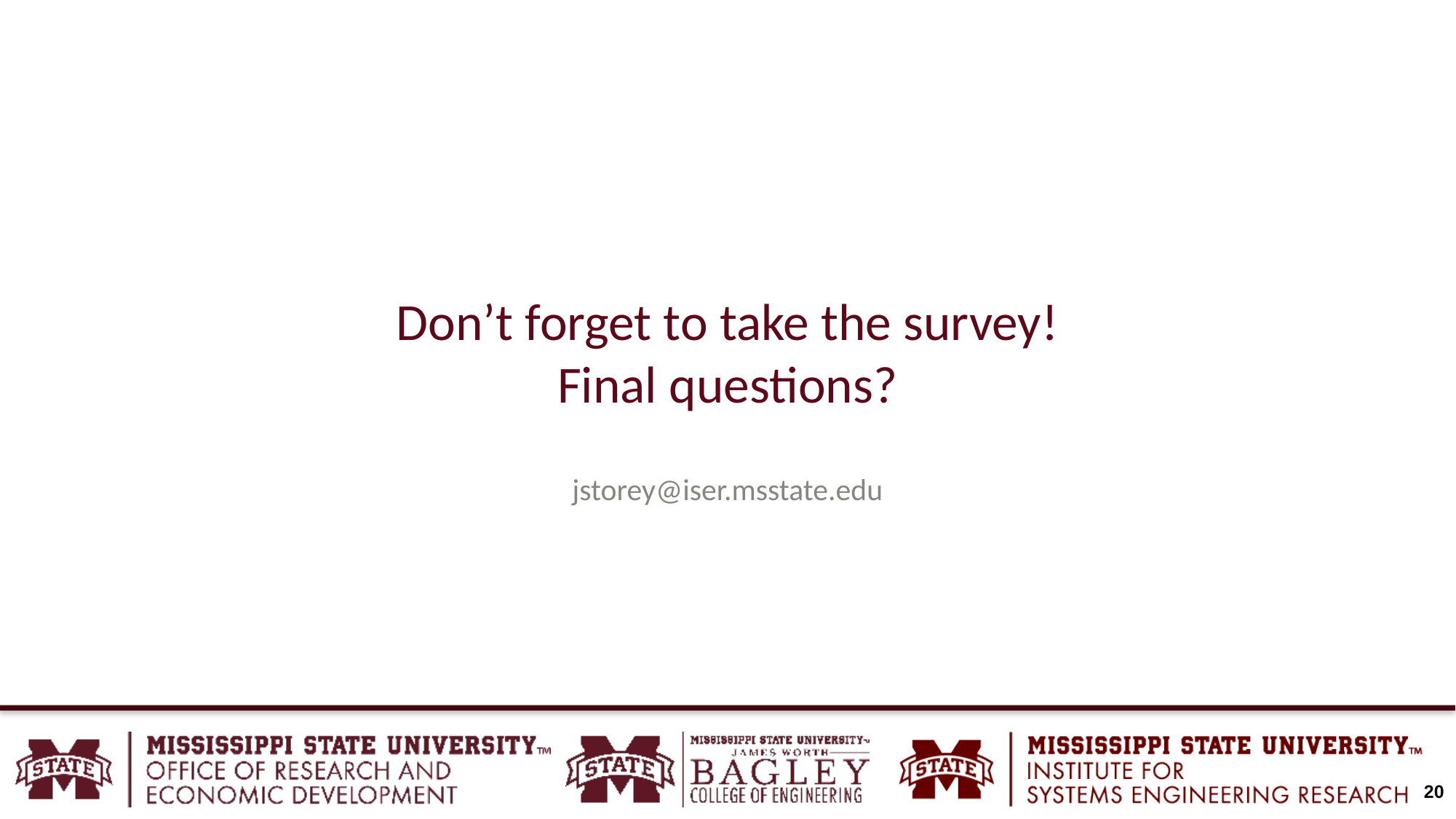

# Don’t forget to take the survey! Final questions?
jstorey@iser.msstate.edu